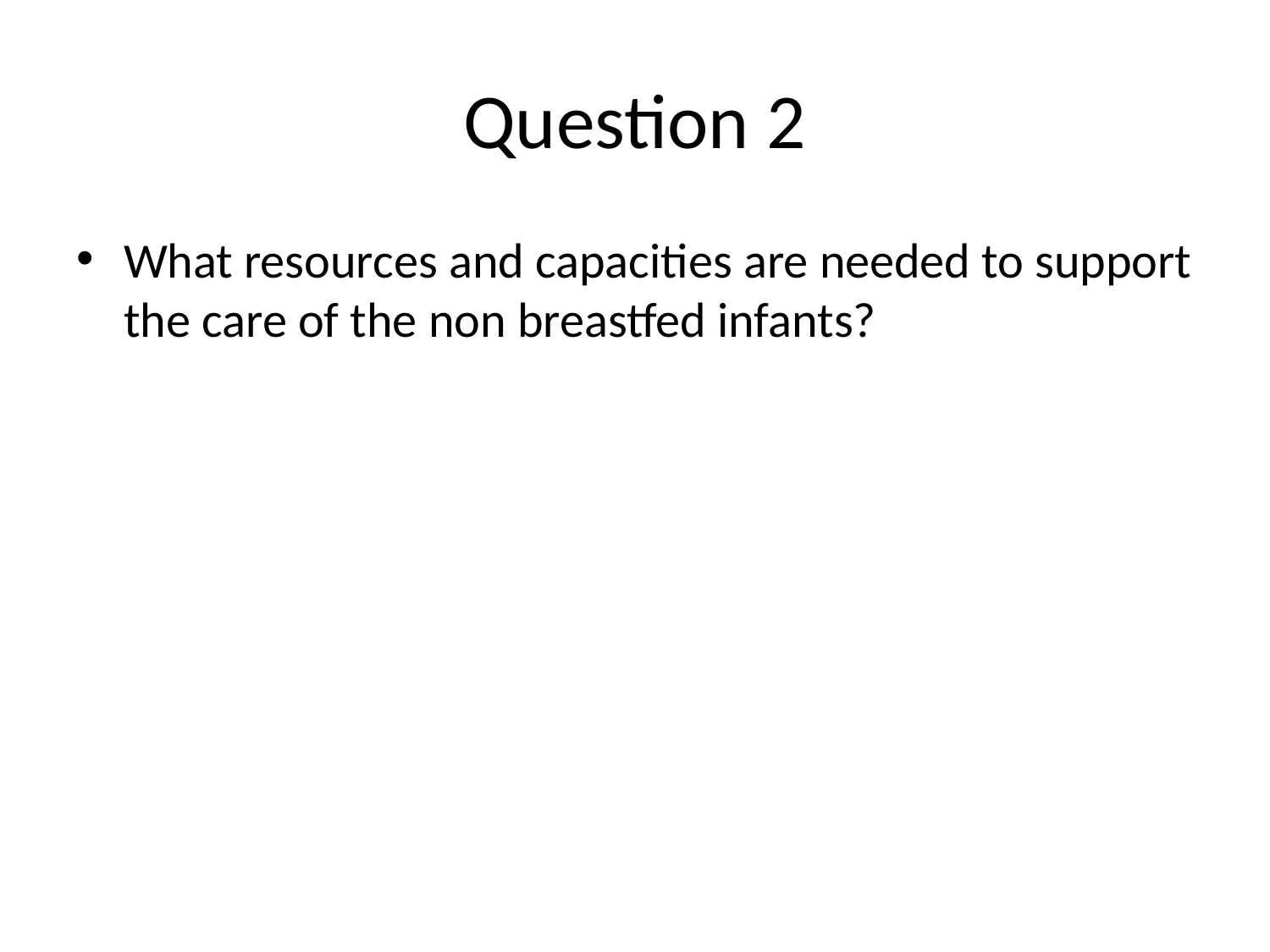

# Question 2
What resources and capacities are needed to support the care of the non breastfed infants?